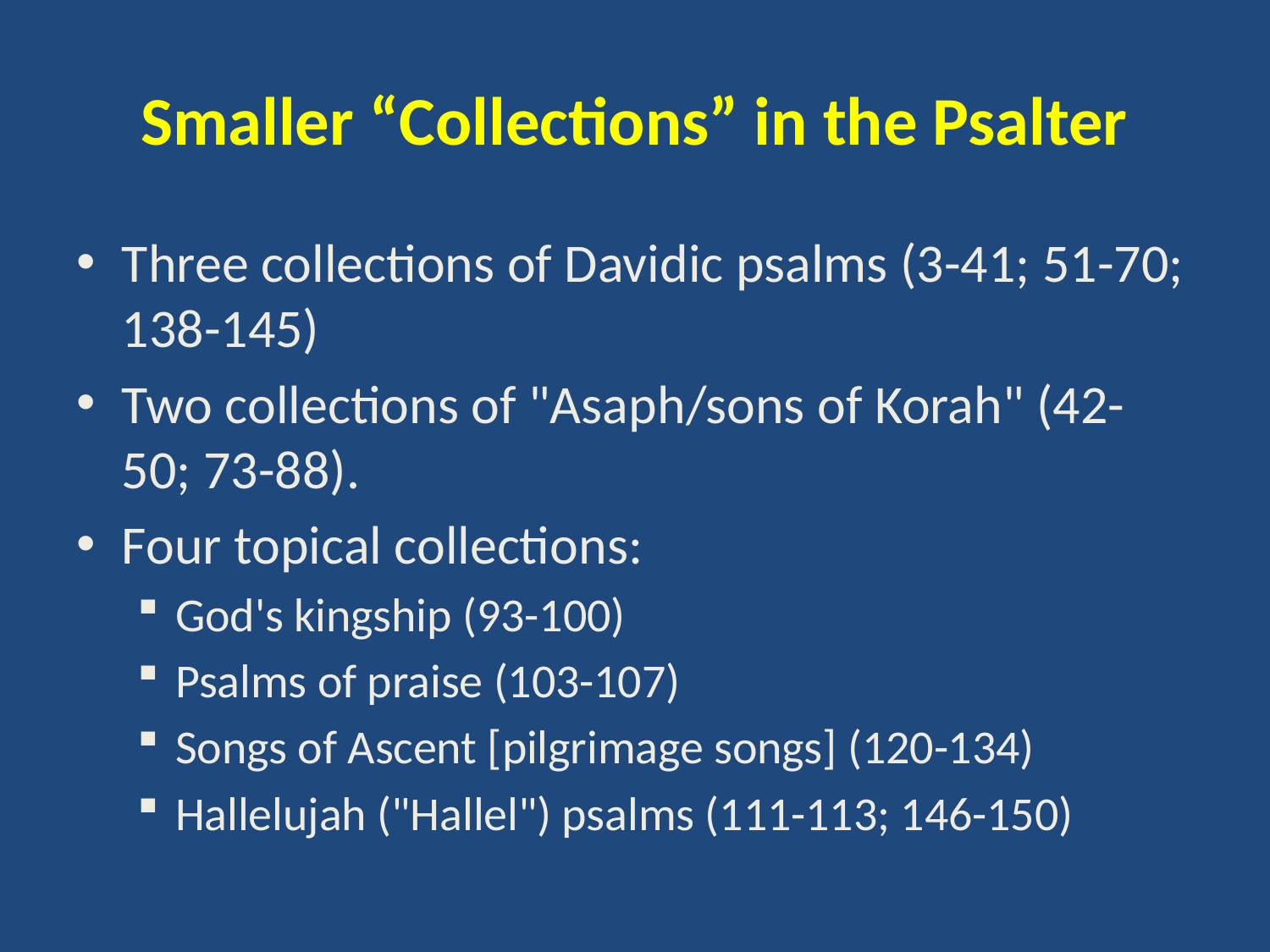

# Smaller “Collections” in the Psalter
Three collections of Davidic psalms (3-41; 51-70; 138-145)
Two collections of "Asaph/sons of Korah" (42-50; 73-88).
Four topical collections:
God's kingship (93-100)
Psalms of praise (103-107)
Songs of Ascent [pilgrimage songs] (120-134)
Hallelujah ("Hallel") psalms (111-113; 146-150)